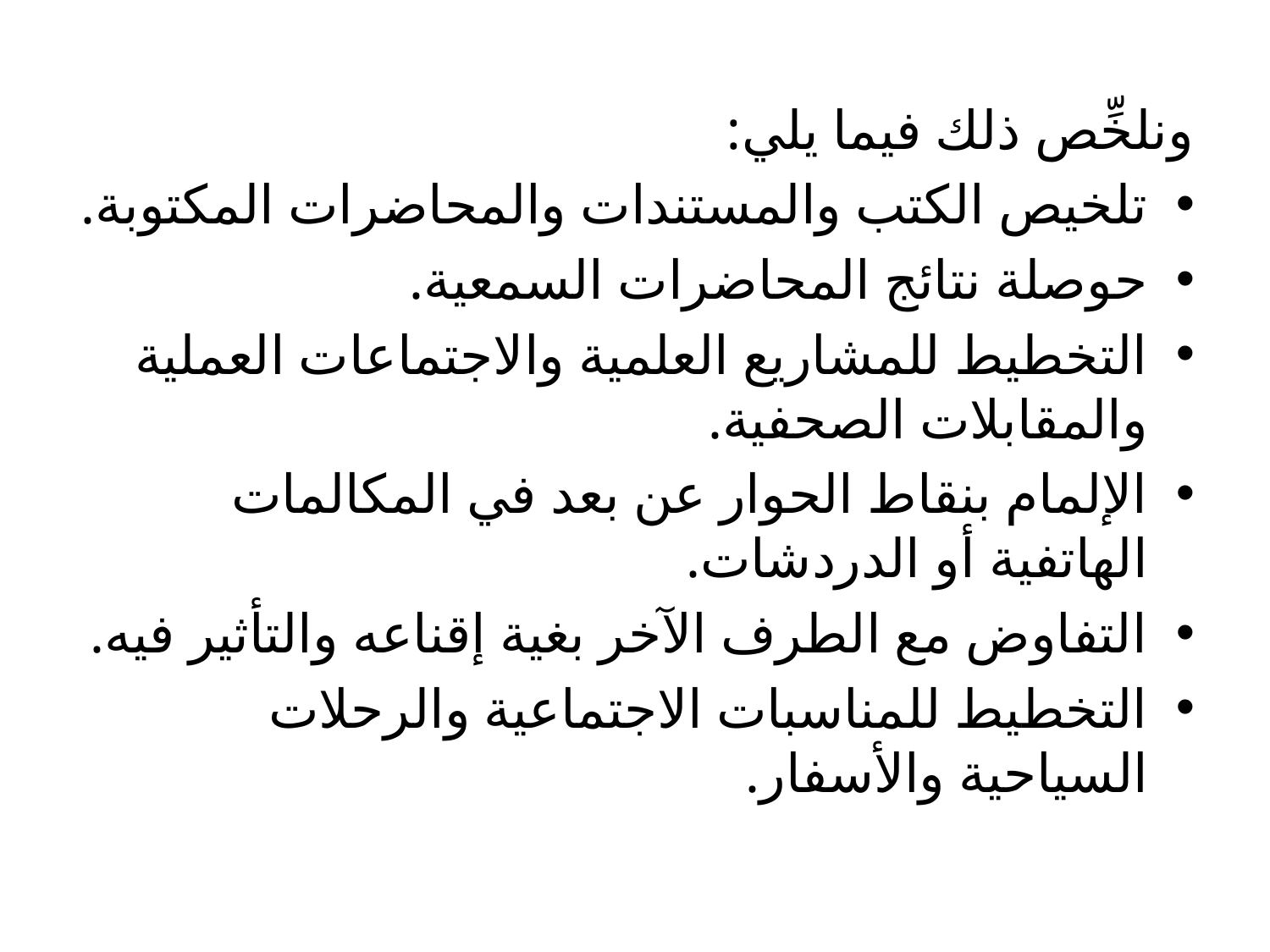

#
ونلخِّص ذلك فيما يلي:
تلخيص الكتب والمستندات والمحاضرات المكتوبة.
حوصلة نتائج المحاضرات السمعية.
التخطيط للمشاريع العلمية والاجتماعات العملية والمقابلات الصحفية.
الإلمام بنقاط الحوار عن بعد في المكالمات الهاتفية أو الدردشات.
التفاوض مع الطرف الآخر بغية إقناعه والتأثير فيه.
التخطيط للمناسبات الاجتماعية والرحلات السياحية والأسفار.